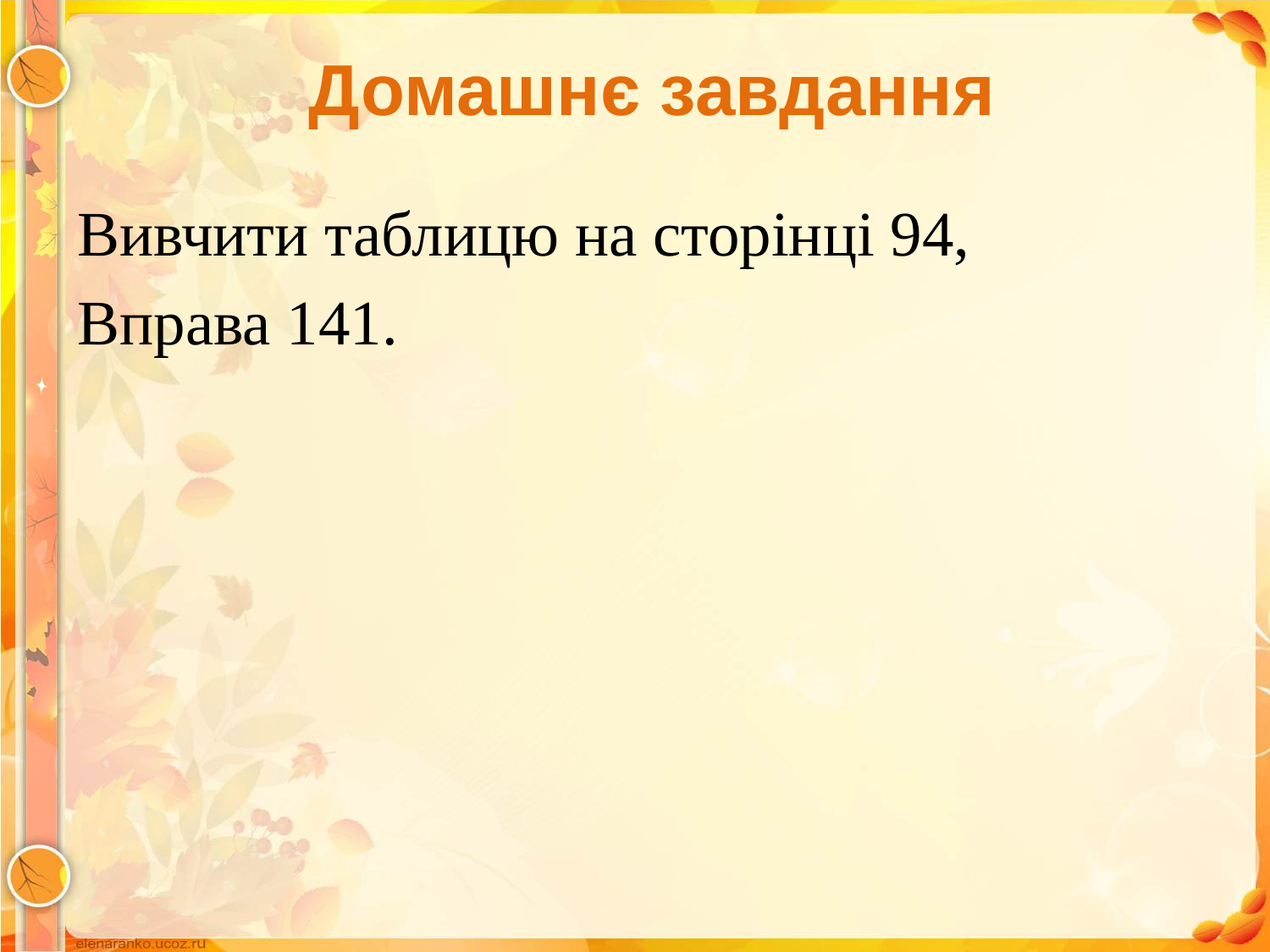

# Домашнє завдання
Вивчити таблицю на сторінці 94,
Вправа 141.